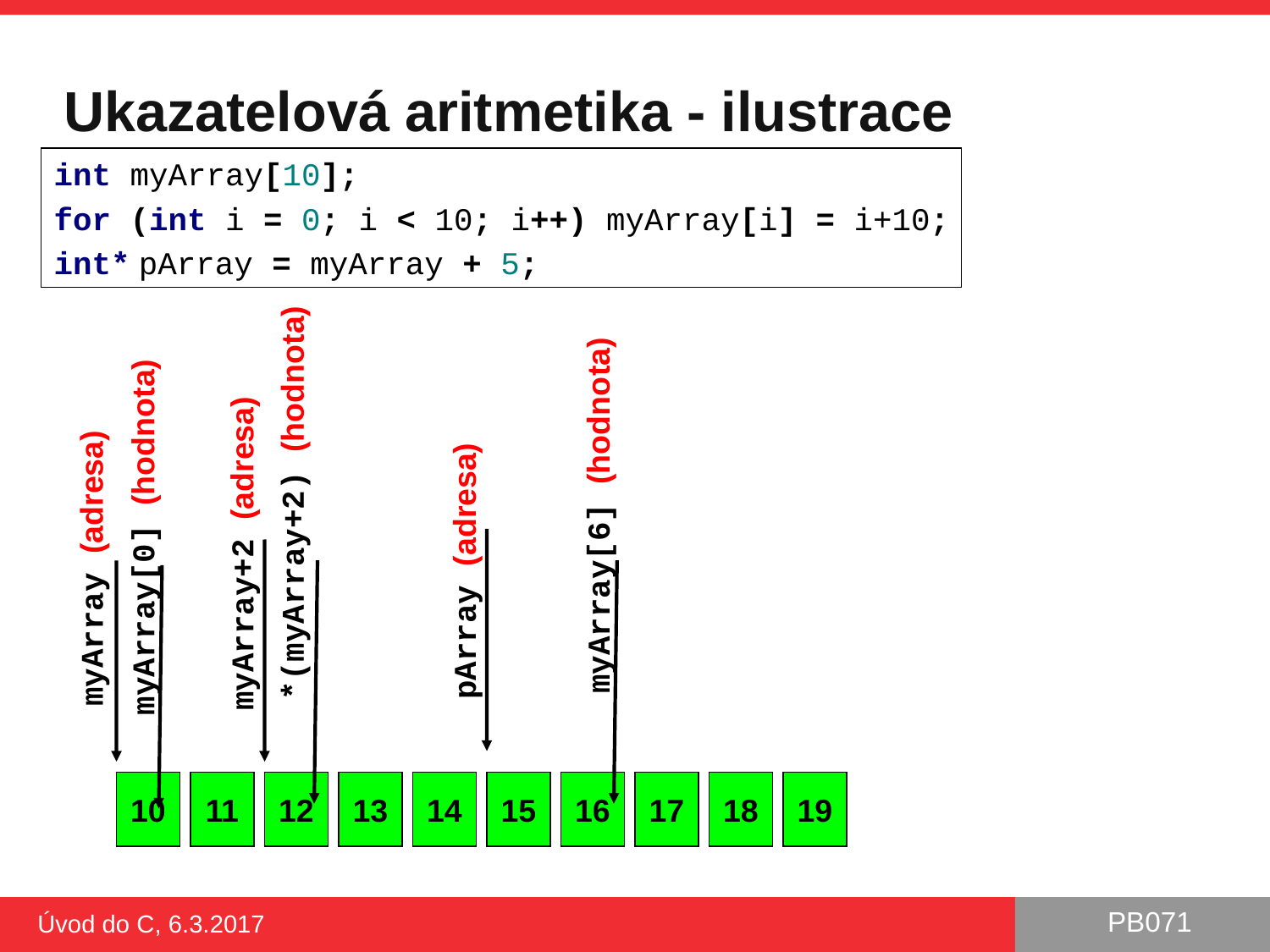

# Ukazatelová aritmetika - ilustrace
int myArray[10];
for (int i = 0; i < 10; i++) myArray[i] = i+10;
int* pArray = myArray + 5;

*(myArray+2) (hodnota)
myArray[6] (hodnota)
myArray[0] (hodnota)
myArray+2 (adresa)

myArray (adresa)

pArray (adresa)

10
11
12
13
14
15
16
17
18
19
Úvod do C, 6.3.2017